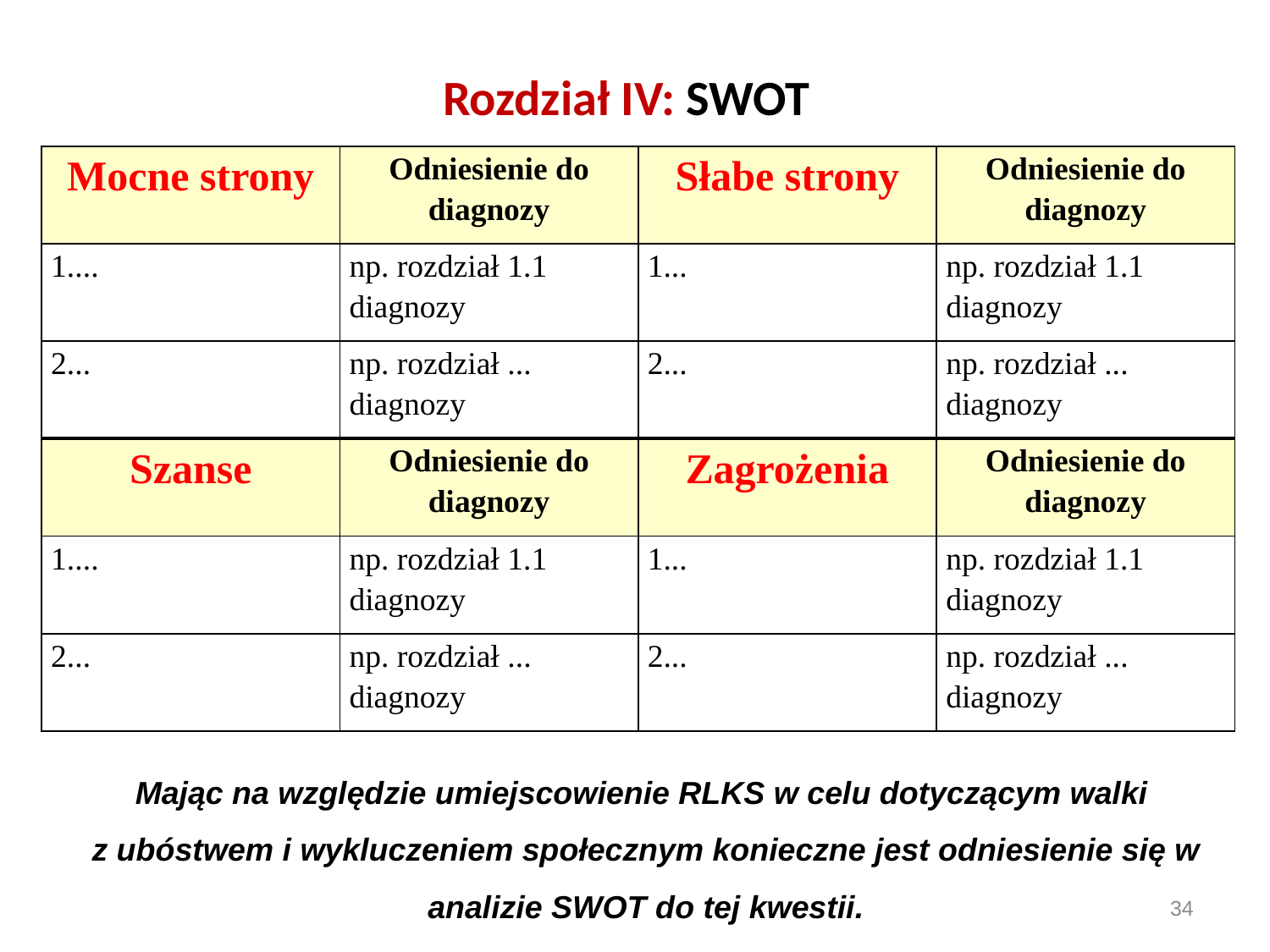

# Rozdział IV: SWOT
| Mocne strony | Odniesienie do diagnozy | Słabe strony | Odniesienie do diagnozy |
| --- | --- | --- | --- |
| 1.... | np. rozdział 1.1 diagnozy | 1... | np. rozdział 1.1 diagnozy |
| 2... | np. rozdział ... diagnozy | 2... | np. rozdział ... diagnozy |
| Szanse | Odniesienie do diagnozy | Zagrożenia | Odniesienie do diagnozy |
| 1.... | np. rozdział 1.1 diagnozy | 1... | np. rozdział 1.1 diagnozy |
| 2... | np. rozdział ... diagnozy | 2... | np. rozdział ... diagnozy |
Mając na względzie umiejscowienie RLKS w celu dotyczącym walki
z ubóstwem i wykluczeniem społecznym konieczne jest odniesienie się w analizie SWOT do tej kwestii.
34